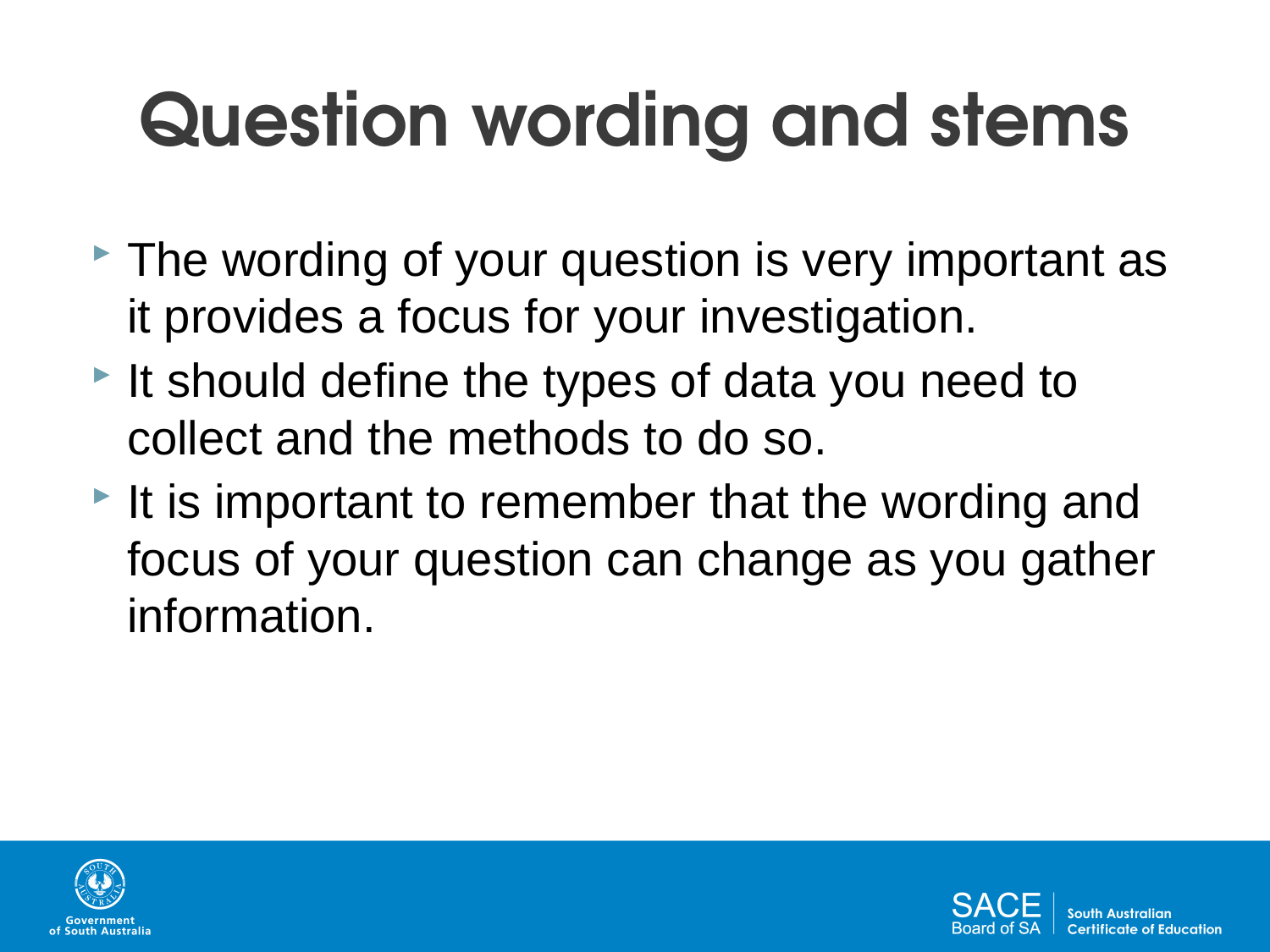

# Question wording and stems
The wording of your question is very important as it provides a focus for your investigation.
It should define the types of data you need to collect and the methods to do so.
It is important to remember that the wording and focus of your question can change as you gather information.